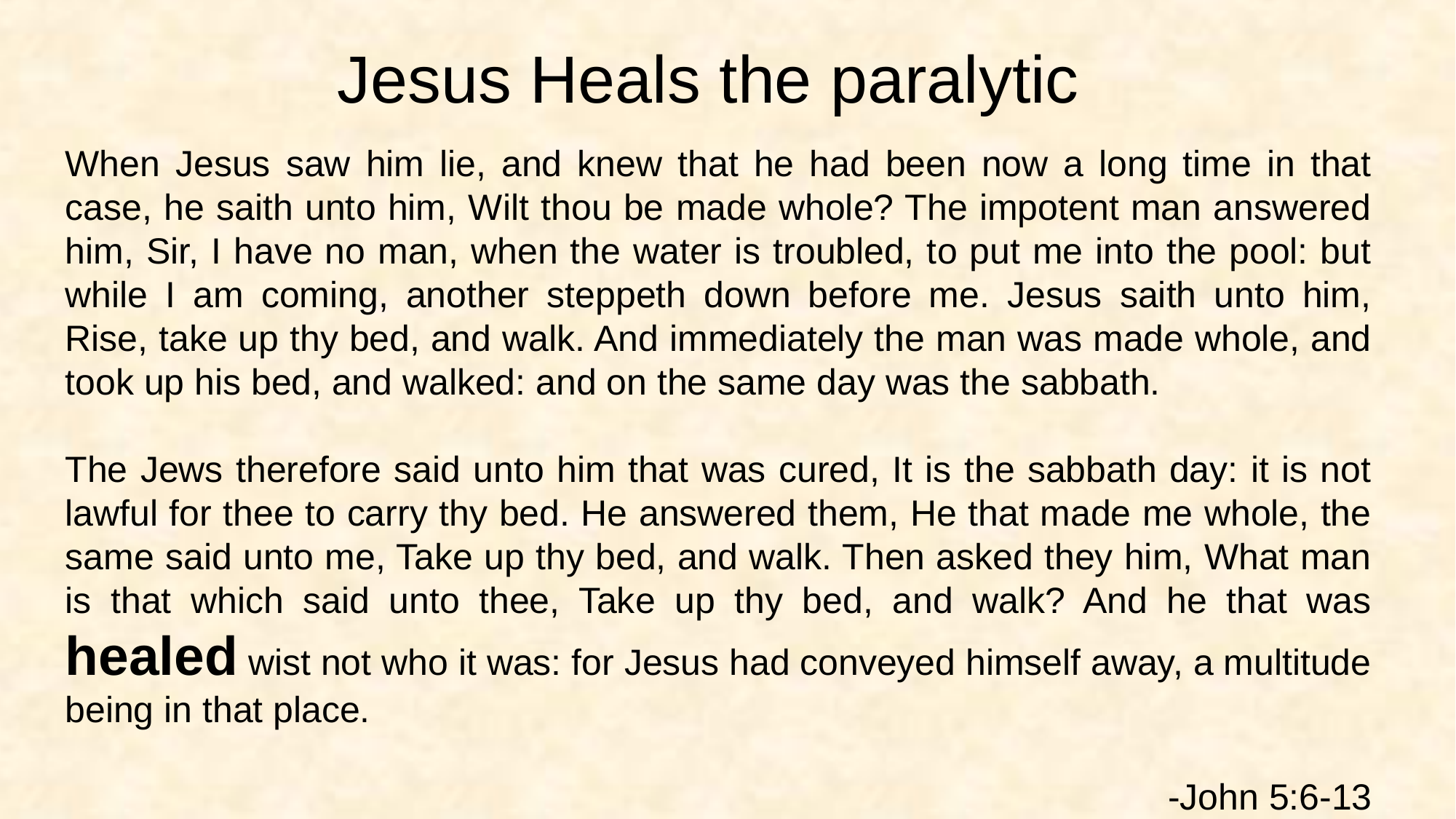

Jesus Heals the paralytic
When Jesus saw him lie, and knew that he had been now a long time in that case, he saith unto him, Wilt thou be made whole? The impotent man answered him, Sir, I have no man, when the water is troubled, to put me into the pool: but while I am coming, another steppeth down before me. Jesus saith unto him, Rise, take up thy bed, and walk. And immediately the man was made whole, and took up his bed, and walked: and on the same day was the sabbath.

The Jews therefore said unto him that was cured, It is the sabbath day: it is not lawful for thee to carry thy bed. He answered them, He that made me whole, the same said unto me, Take up thy bed, and walk. Then asked they him, What man is that which said unto thee, Take up thy bed, and walk? And he that was healed wist not who it was: for Jesus had conveyed himself away, a multitude being in that place.

-John 5:6-13